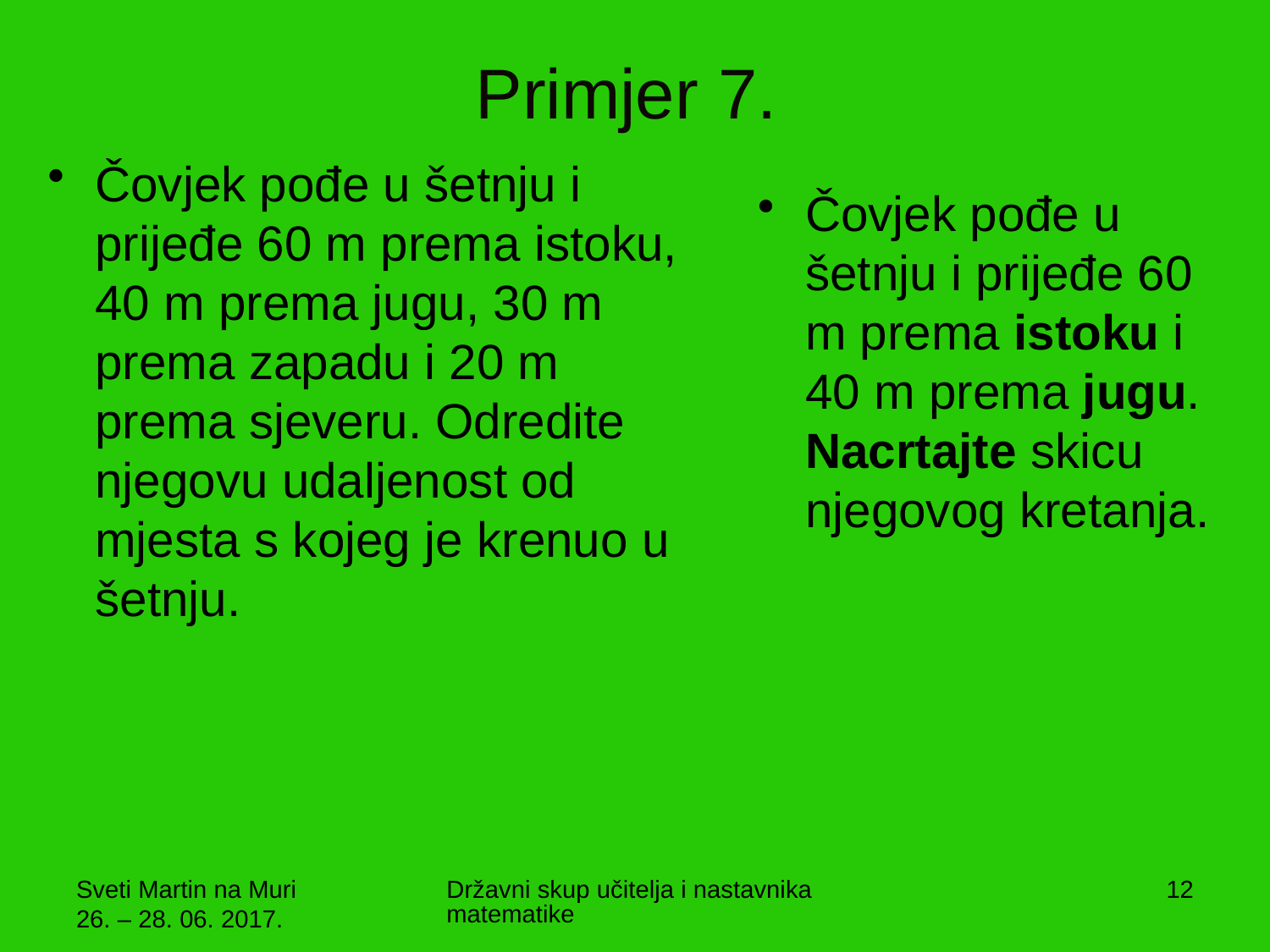

# Primjer 7.
Čovjek pođe u šetnju i prijeđe 60 m prema istoku, 40 m prema jugu, 30 m prema zapadu i 20 m prema sjeveru. Odredite njegovu udaljenost od mjesta s kojeg je krenuo u šetnju.
Čovjek pođe u šetnju i prijeđe 60 m prema istoku i 40 m prema jugu. Nacrtajte skicu njegovog kretanja.
Sveti Martin na Muri 26. – 28. 06. 2017.
Državni skup učitelja i nastavnika matematike
12